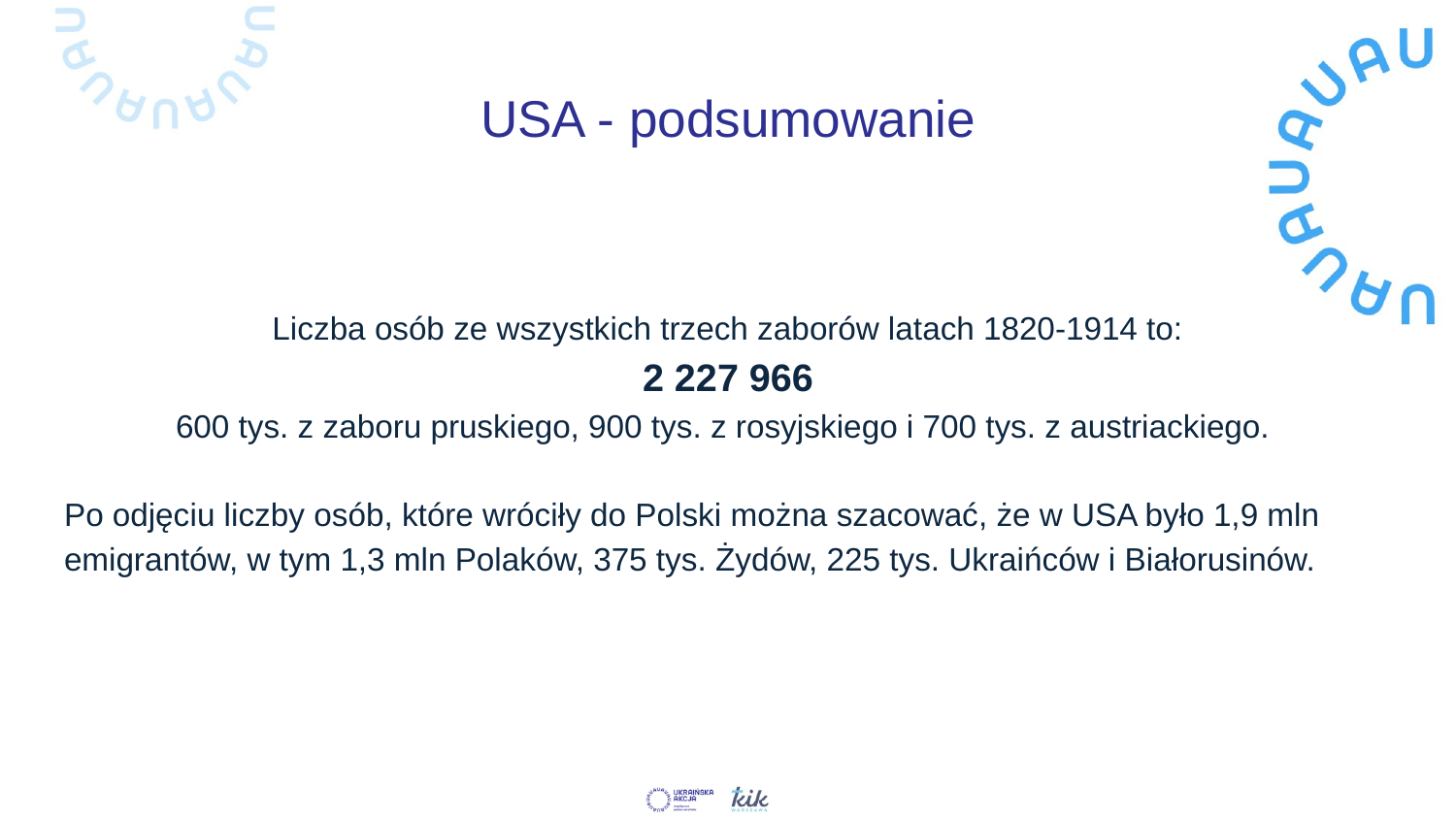

# USA - podsumowanie
Liczba osób ze wszystkich trzech zaborów latach 1820-1914 to:
2 227 966
600 tys. z zaboru pruskiego, 900 tys. z rosyjskiego i 700 tys. z austriackiego.

Po odjęciu liczby osób, które wróciły do Polski można szacować, że w USA było 1,9 mln emigrantów, w tym 1,3 mln Polaków, 375 tys. Żydów, 225 tys. Ukraińców i Białorusinów.